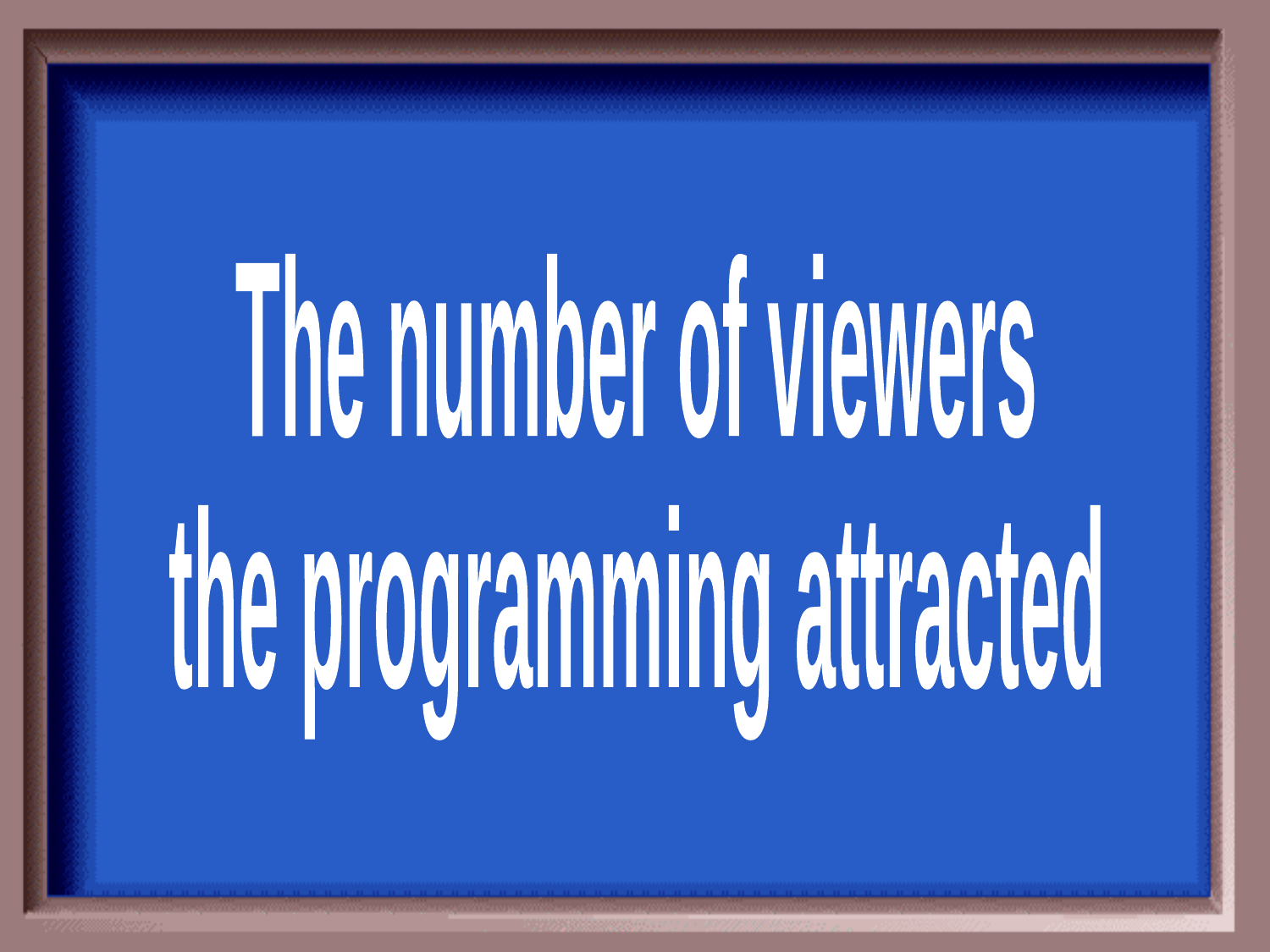

The number of viewers
the programming attracted